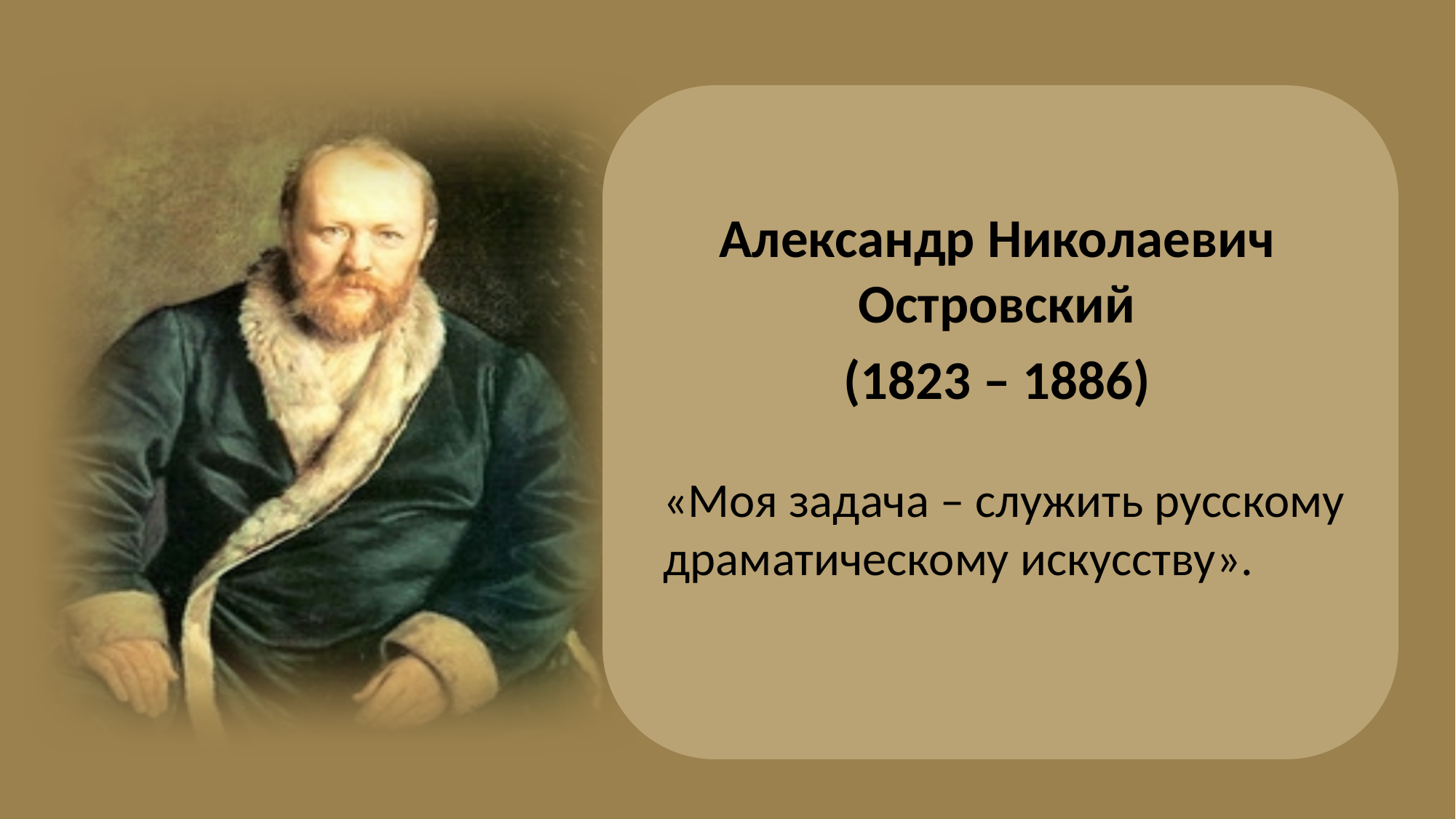

Александр Николаевич Островский
(1823 – 1886)

«Моя задача – служить русскому драматическому искусству».